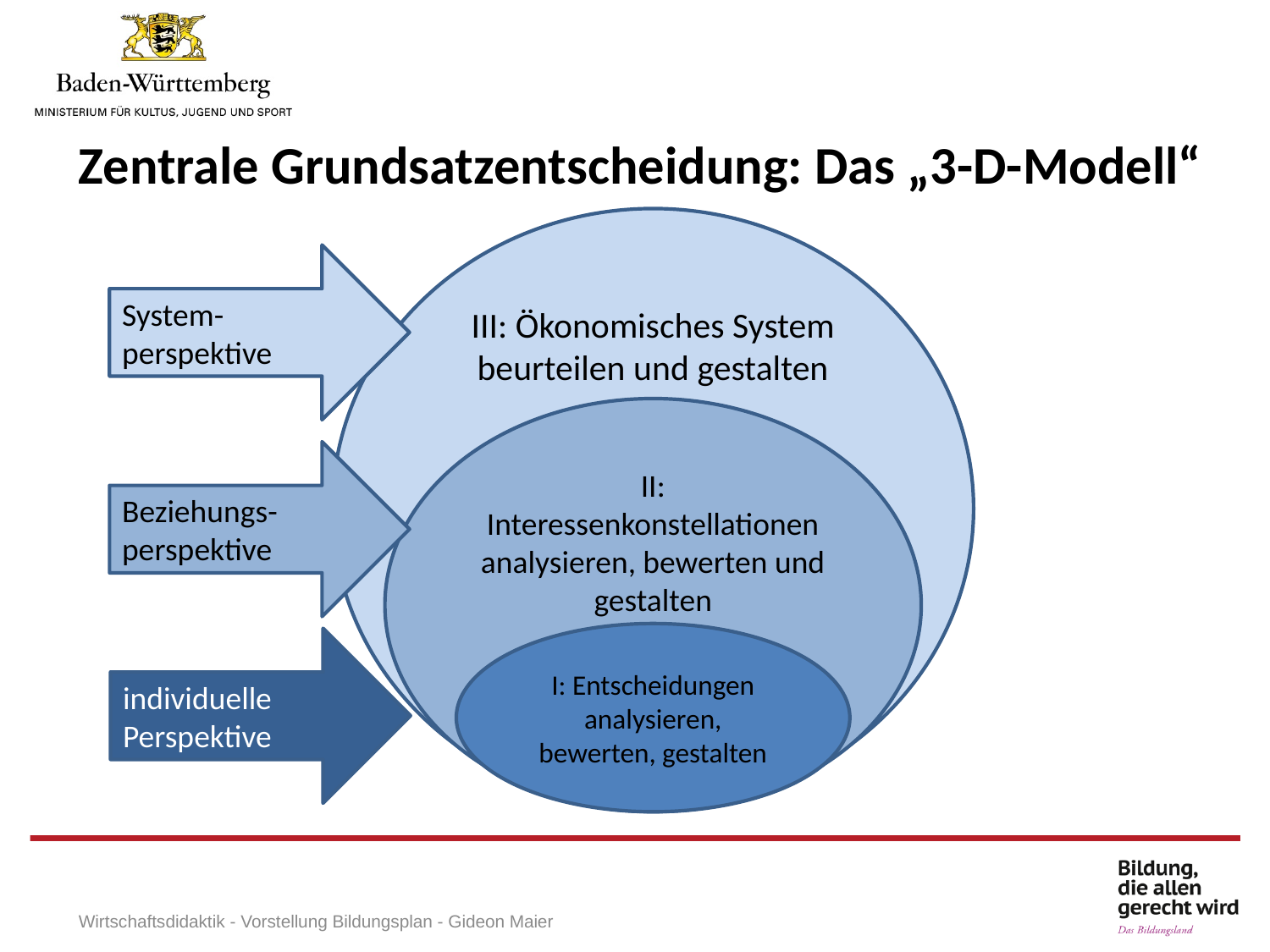

Zentrale Grundsatzentscheidung: Das „3-D-Modell“
Individuelle Förderung am Gymnasium
III: Ökonomisches System beurteilen und gestalten
System-perspektive
II: Interessenkonstellationen analysieren, bewerten und gestalten
Beziehungs-perspektive
I: Entscheidungen analysieren, bewerten, gestalten
individuelle Perspektive
Wirtschaftsdidaktik - Vorstellung Bildungsplan - Gideon Maier